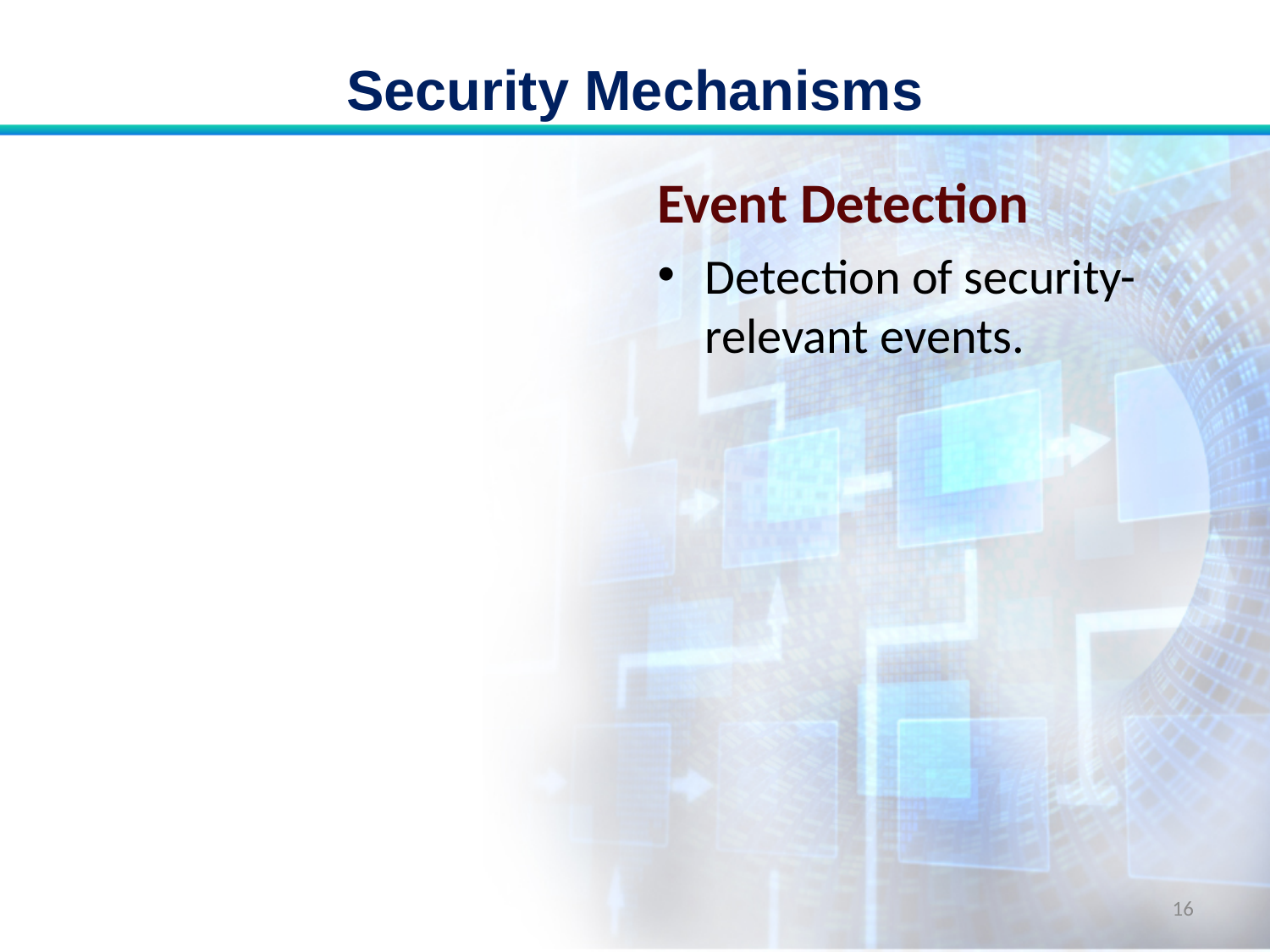

# Security Mechanisms
Event Detection
Detection of security-relevant events.

16